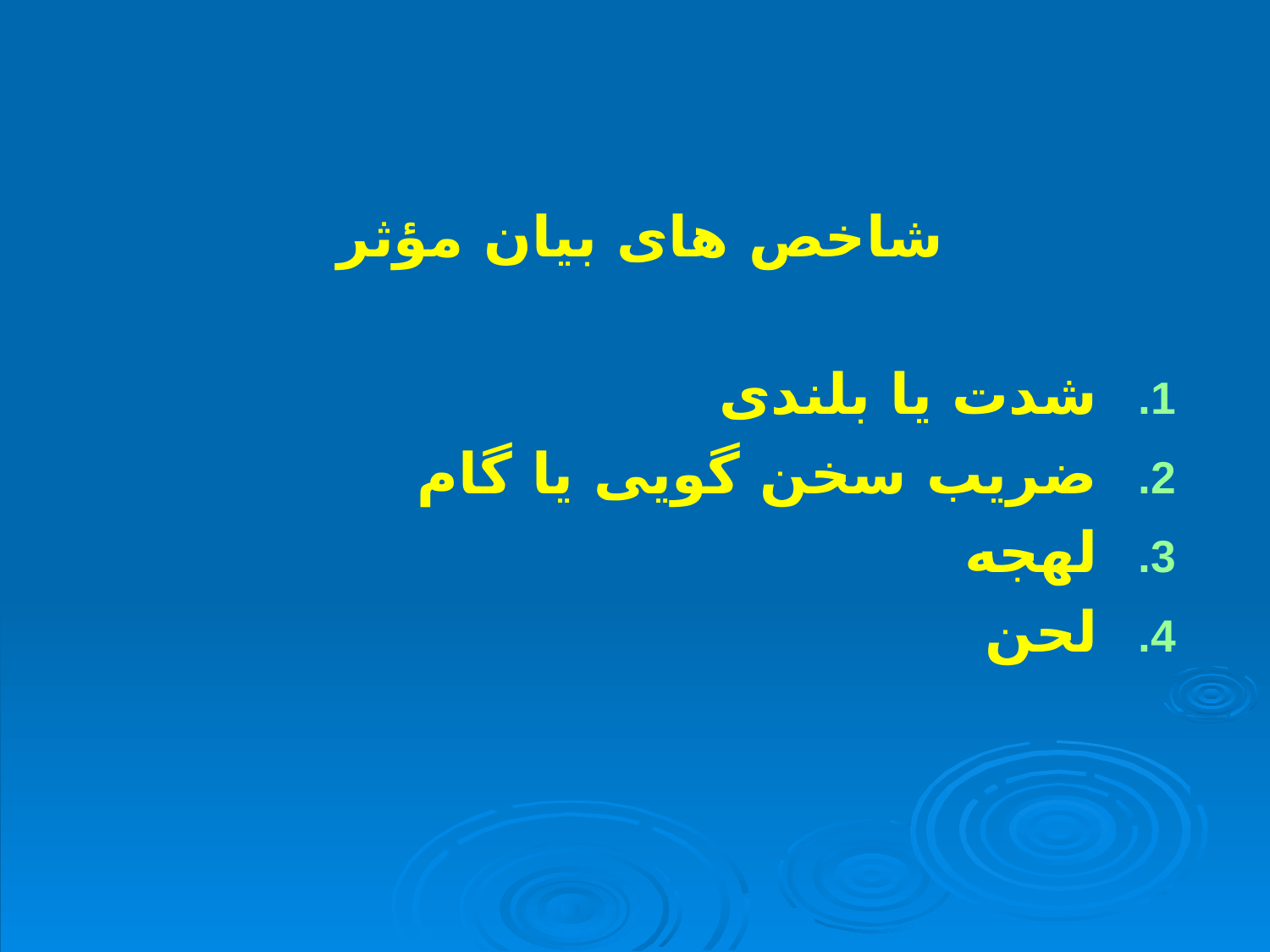

شاخص های بیان مؤثر

شدت یا بلندی
ضریب سخن گویی یا گام
لهجه
لحن